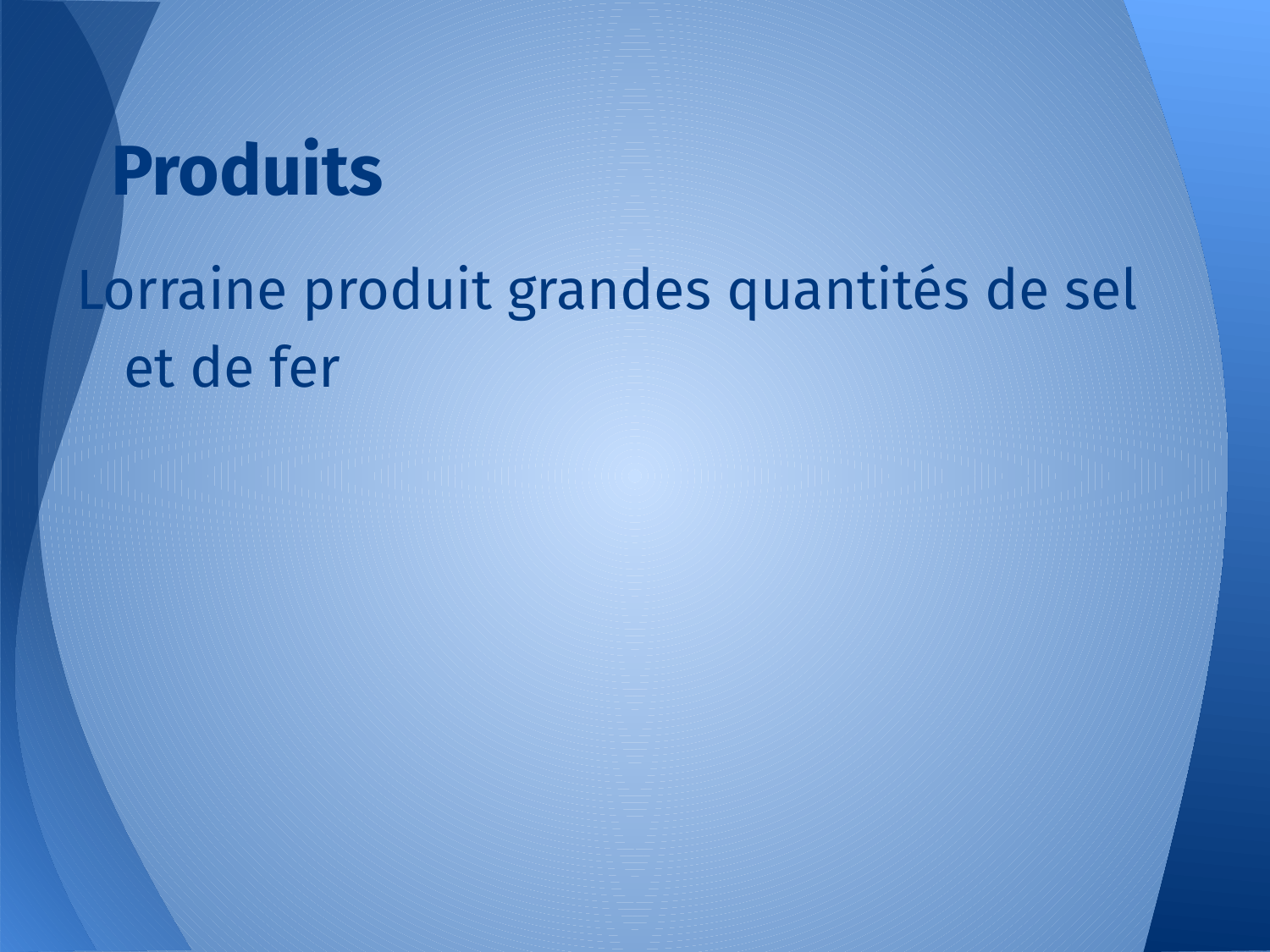

# Produits
Lorraine produit grandes quantités de sel et de fer